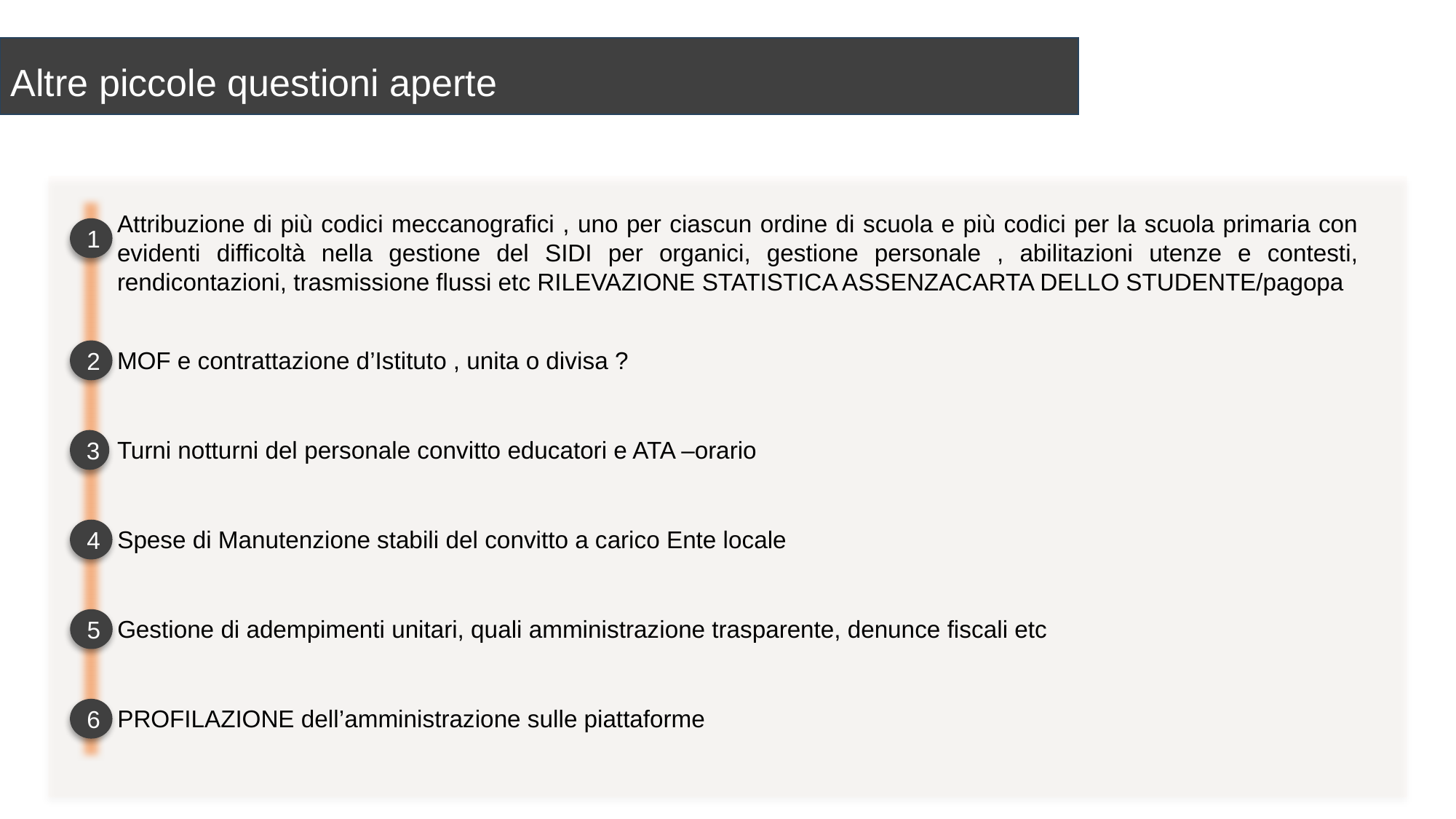

Altre piccole questioni aperte

Attribuzione di più codici meccanografici , uno per ciascun ordine di scuola e più codici per la scuola primaria con evidenti difficoltà nella gestione del SIDI per organici, gestione personale , abilitazioni utenze e contesti, rendicontazioni, trasmissione flussi etc RILEVAZIONE STATISTICA ASSENZACARTA DELLO STUDENTE/pagopa
1
MOF e contrattazione d’Istituto , unita o divisa ?
2
Turni notturni del personale convitto educatori e ATA –orario
3
Spese di Manutenzione stabili del convitto a carico Ente locale
4
Gestione di adempimenti unitari, quali amministrazione trasparente, denunce fiscali etc
5
PROFILAZIONE dell’amministrazione sulle piattaforme
6